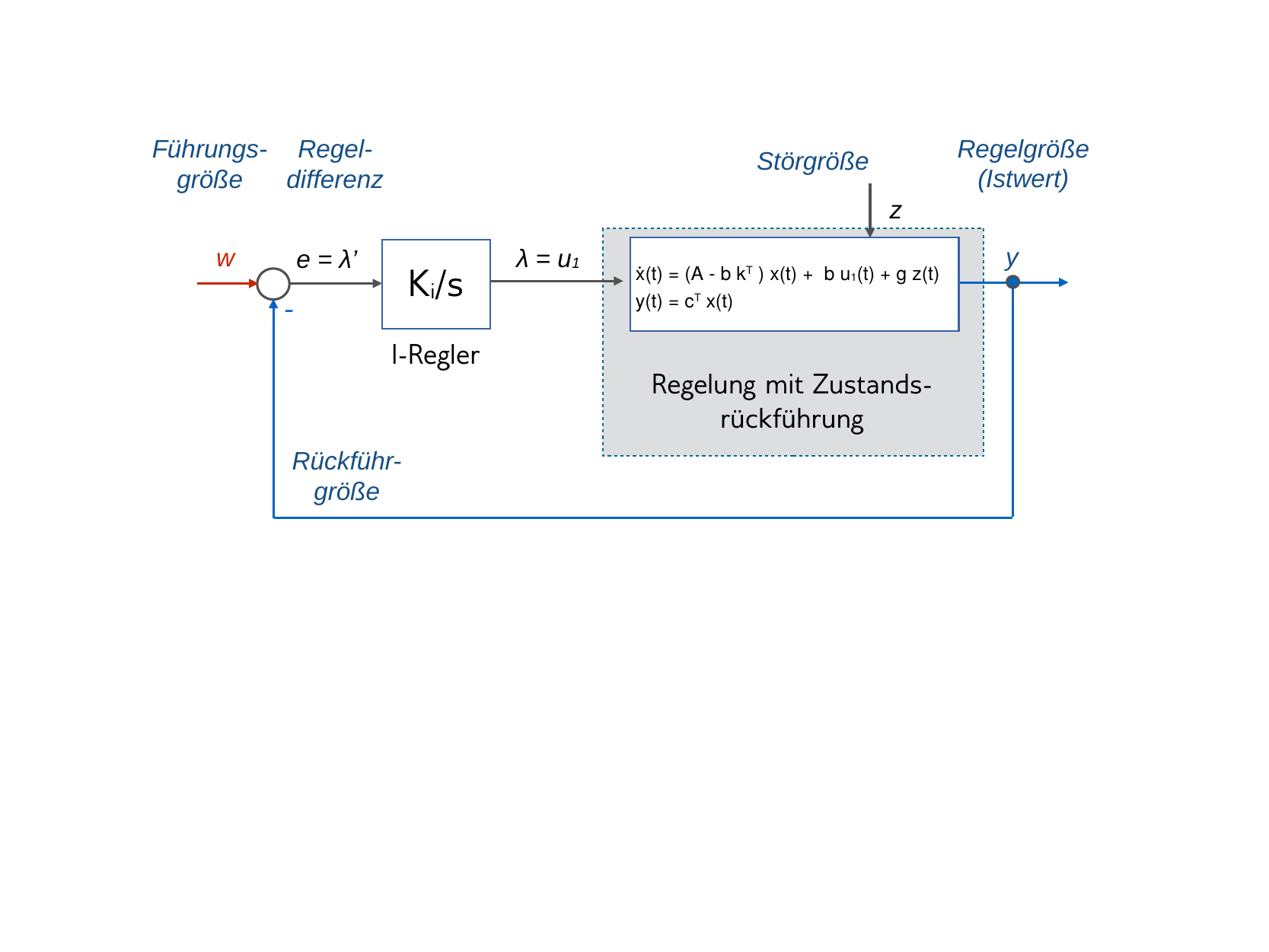

Regelgröße (Istwert)
Führungs-größe
Regel-differenz
Störgröße

z

y
w
λ = u1

e = λ’

ẋ(t) = (A - b kT ) x(t) +  b u1(t) + g z(t)
y(t) = cT x(t)
Ki/s

-

I-Regler
Regelung mit Zustands-rückführung
Rückführ-größe